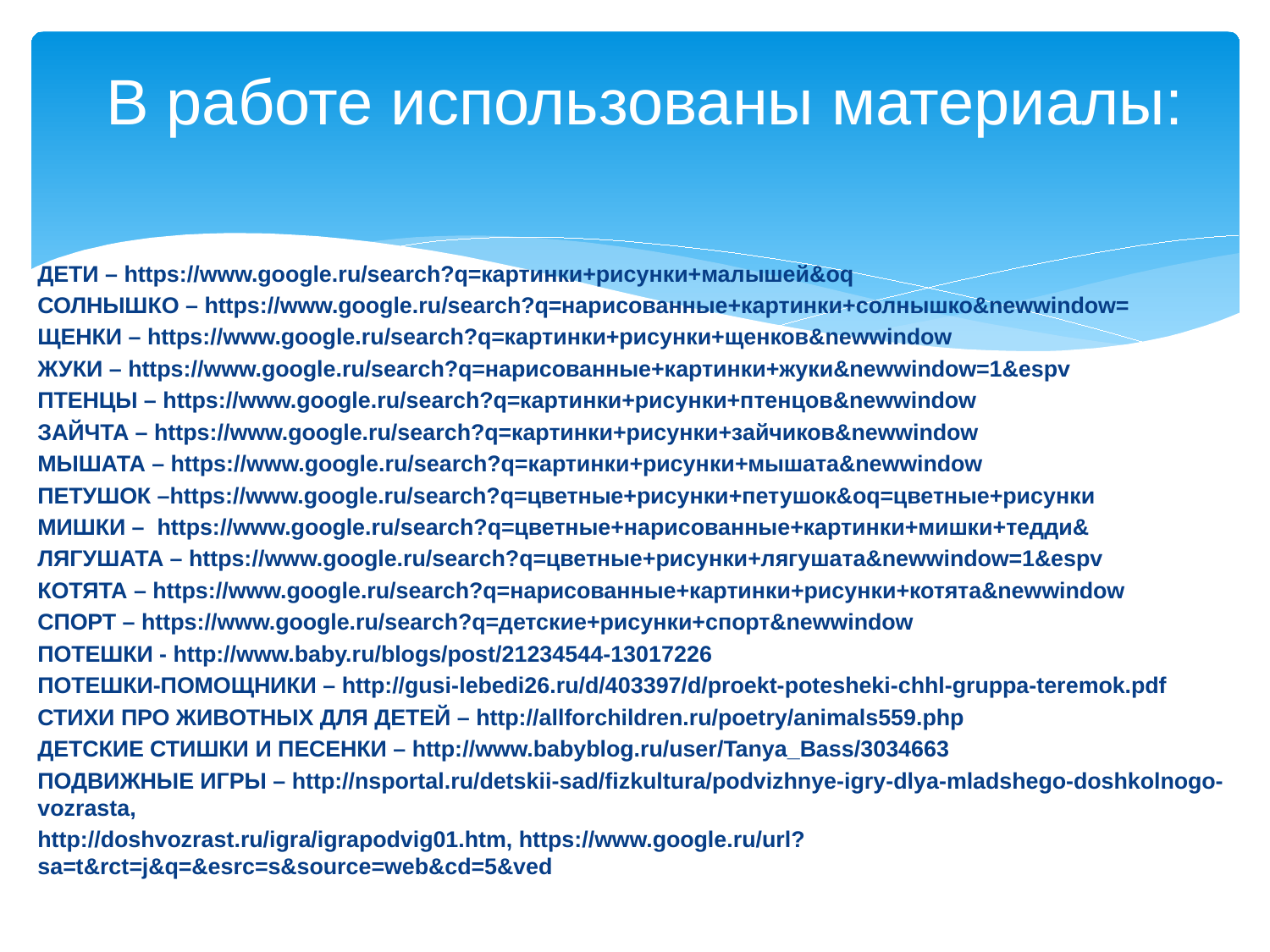

# В работе использованы материалы:

ДЕТИ – https://www.google.ru/search?q=картинки+рисунки+малышей&oq
СОЛНЫШКО – https://www.google.ru/search?q=нарисованные+картинки+солнышко&newwindow=
ЩЕНКИ – https://www.google.ru/search?q=картинки+рисунки+щенков&newwindow
ЖУКИ – https://www.google.ru/search?q=нарисованные+картинки+жуки&newwindow=1&espv
ПТЕНЦЫ – https://www.google.ru/search?q=картинки+рисунки+птенцов&newwindow
ЗАЙЧТА – https://www.google.ru/search?q=картинки+рисунки+зайчиков&newwindow
МЫШАТА – https://www.google.ru/search?q=картинки+рисунки+мышата&newwindow
ПЕТУШОК –https://www.google.ru/search?q=цветные+рисунки+петушок&oq=цветные+рисунки
МИШКИ –  https://www.google.ru/search?q=цветные+нарисованные+картинки+мишки+тедди&
ЛЯГУШАТА – https://www.google.ru/search?q=цветные+рисунки+лягушата&newwindow=1&espv
КОТЯТА – https://www.google.ru/search?q=нарисованные+картинки+рисунки+котята&newwindow
СПОРТ – https://www.google.ru/search?q=детские+рисунки+спорт&newwindow
ПОТЕШКИ - http://www.baby.ru/blogs/post/21234544-13017226
ПОТЕШКИ-ПОМОЩНИКИ – http://gusi-lebedi26.ru/d/403397/d/proekt-potesheki-chhl-gruppa-teremok.pdf
СТИХИ ПРО ЖИВОТНЫХ ДЛЯ ДЕТЕЙ – http://allforchildren.ru/poetry/animals559.php
ДЕТСКИЕ СТИШКИ И ПЕСЕНКИ – http://www.babyblog.ru/user/Tanya_Bass/3034663
ПОДВИЖНЫЕ ИГРЫ – http://nsportal.ru/detskii-sad/fizkultura/podvizhnye-igry-dlya-mladshego-doshkolnogo-vozrasta,
http://doshvozrast.ru/igra/igrapodvig01.htm, https://www.google.ru/url?sa=t&rct=j&q=&esrc=s&source=web&cd=5&ved